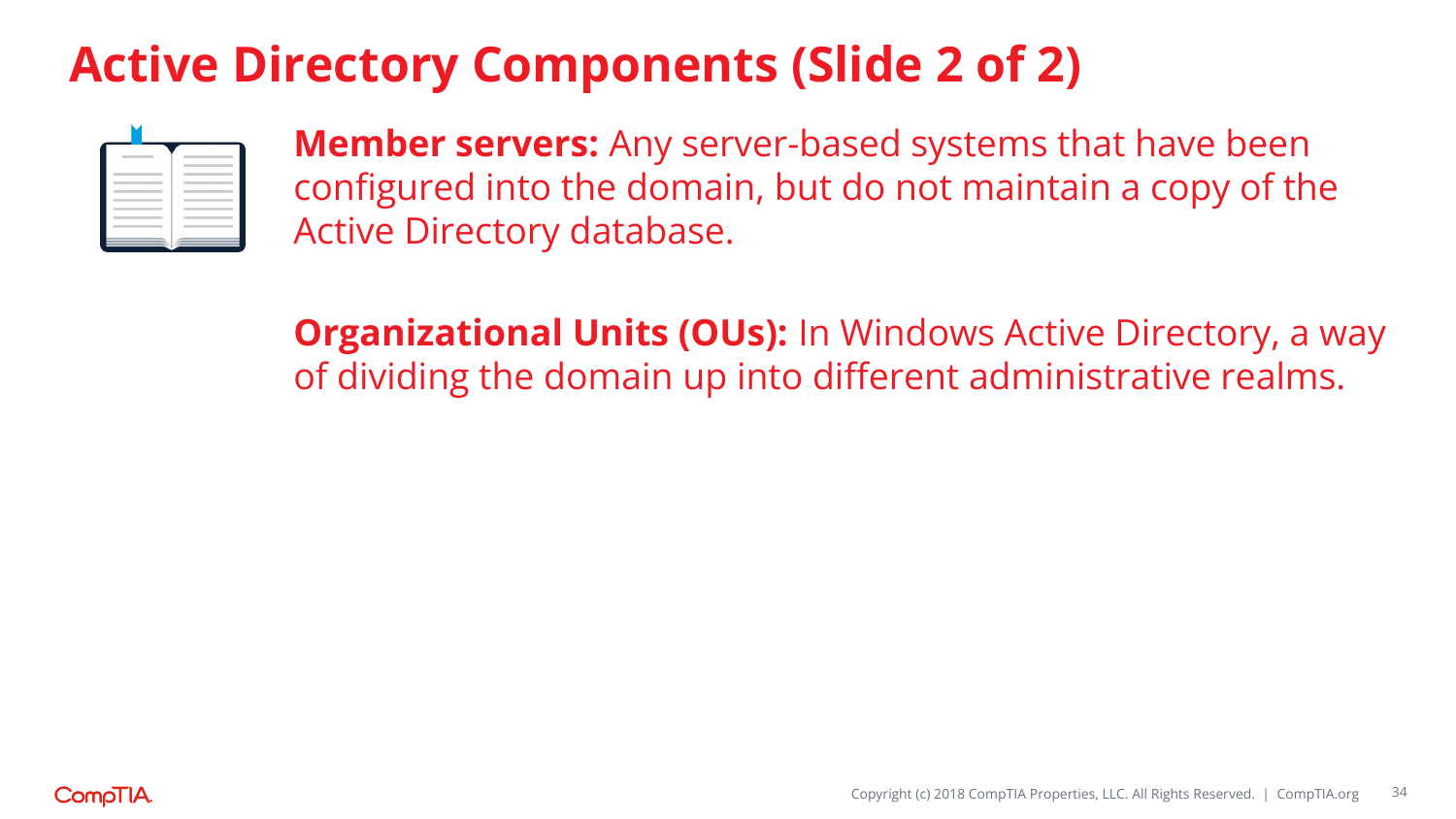

# Active Directory Components (Slide 2 of 2)
Member servers: Any server-based systems that have been configured into the domain, but do not maintain a copy of the Active Directory database.

Organizational Units (OUs): In Windows Active Directory, a way of dividing the domain up into different administrative realms.

34